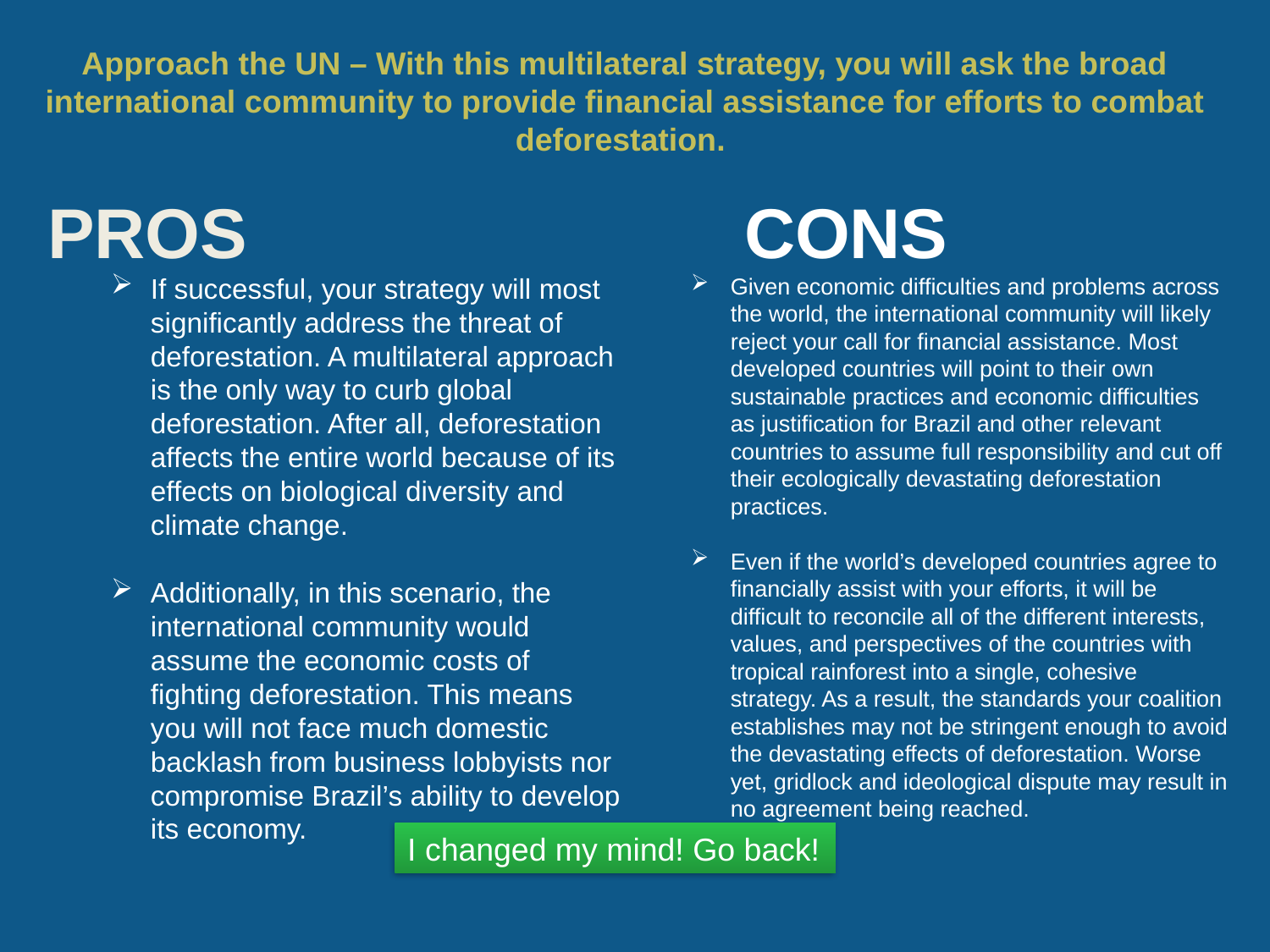

# Approach the UN – With this multilateral strategy, you will ask the broad international community to provide financial assistance for efforts to combat deforestation.
If successful, your strategy will most significantly address the threat of deforestation. A multilateral approach is the only way to curb global deforestation. After all, deforestation affects the entire world because of its effects on biological diversity and climate change.

Additionally, in this scenario, the international community would assume the economic costs of fighting deforestation. This means you will not face much domestic backlash from business lobbyists nor compromise Brazil’s ability to develop its economy.
Given economic difficulties and problems across the world, the international community will likely reject your call for financial assistance. Most developed countries will point to their own sustainable practices and economic difficulties as justification for Brazil and other relevant countries to assume full responsibility and cut off their ecologically devastating deforestation practices.

Even if the world’s developed countries agree to financially assist with your efforts, it will be difficult to reconcile all of the different interests, values, and perspectives of the countries with tropical rainforest into a single, cohesive strategy. As a result, the standards your coalition establishes may not be stringent enough to avoid the devastating effects of deforestation. Worse yet, gridlock and ideological dispute may result in no agreement being reached.